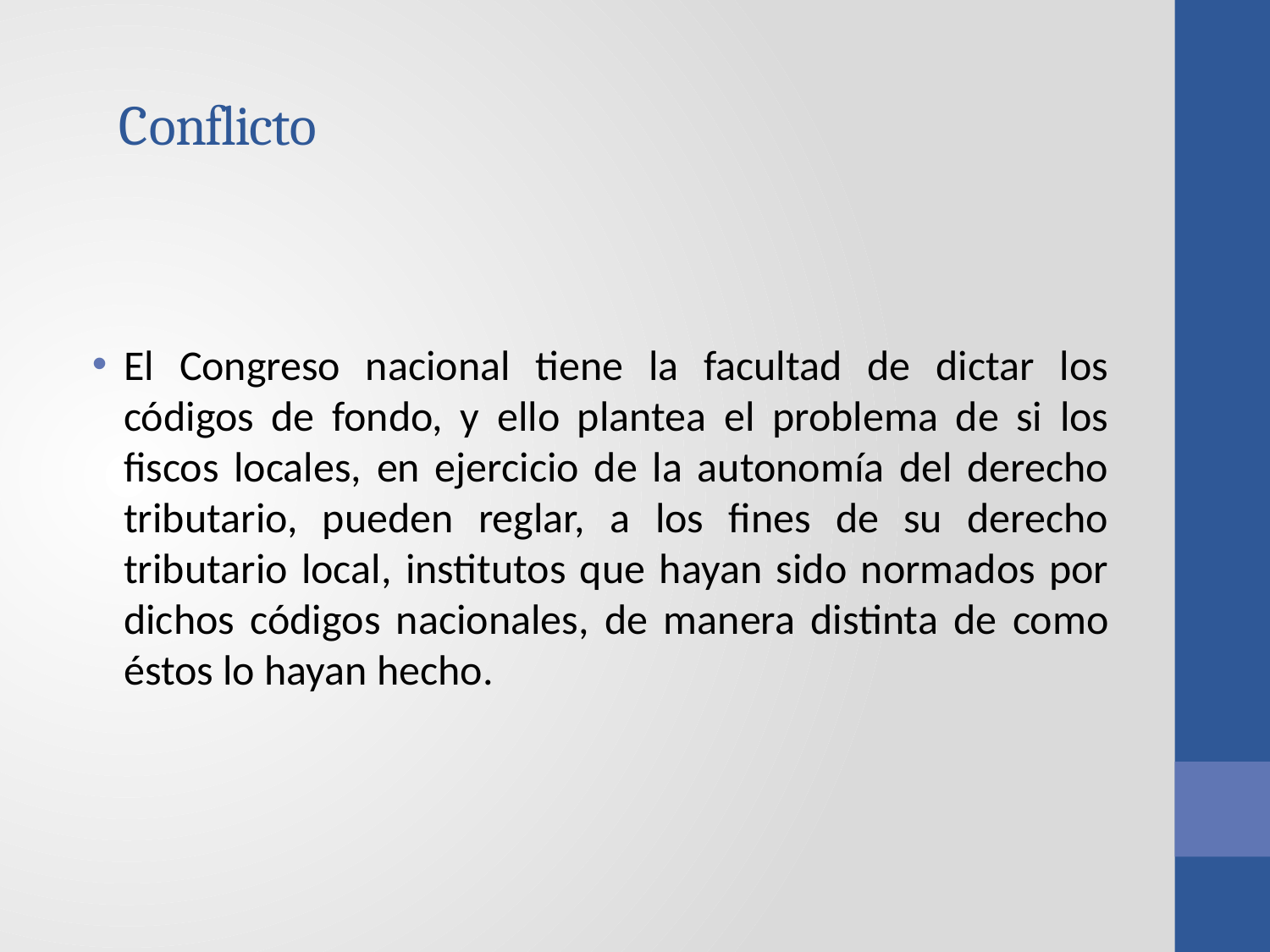

# Conflicto

El Congreso nacional tiene la facultad de dictar los códigos de fondo, y ello plantea el problema de si los fiscos locales, en ejercicio de la autonomía del derecho tributario, pueden reglar, a los fines de su derecho tributario local, institutos que hayan sido normados por dichos códigos nacionales, de manera distinta de como éstos lo hayan hecho.